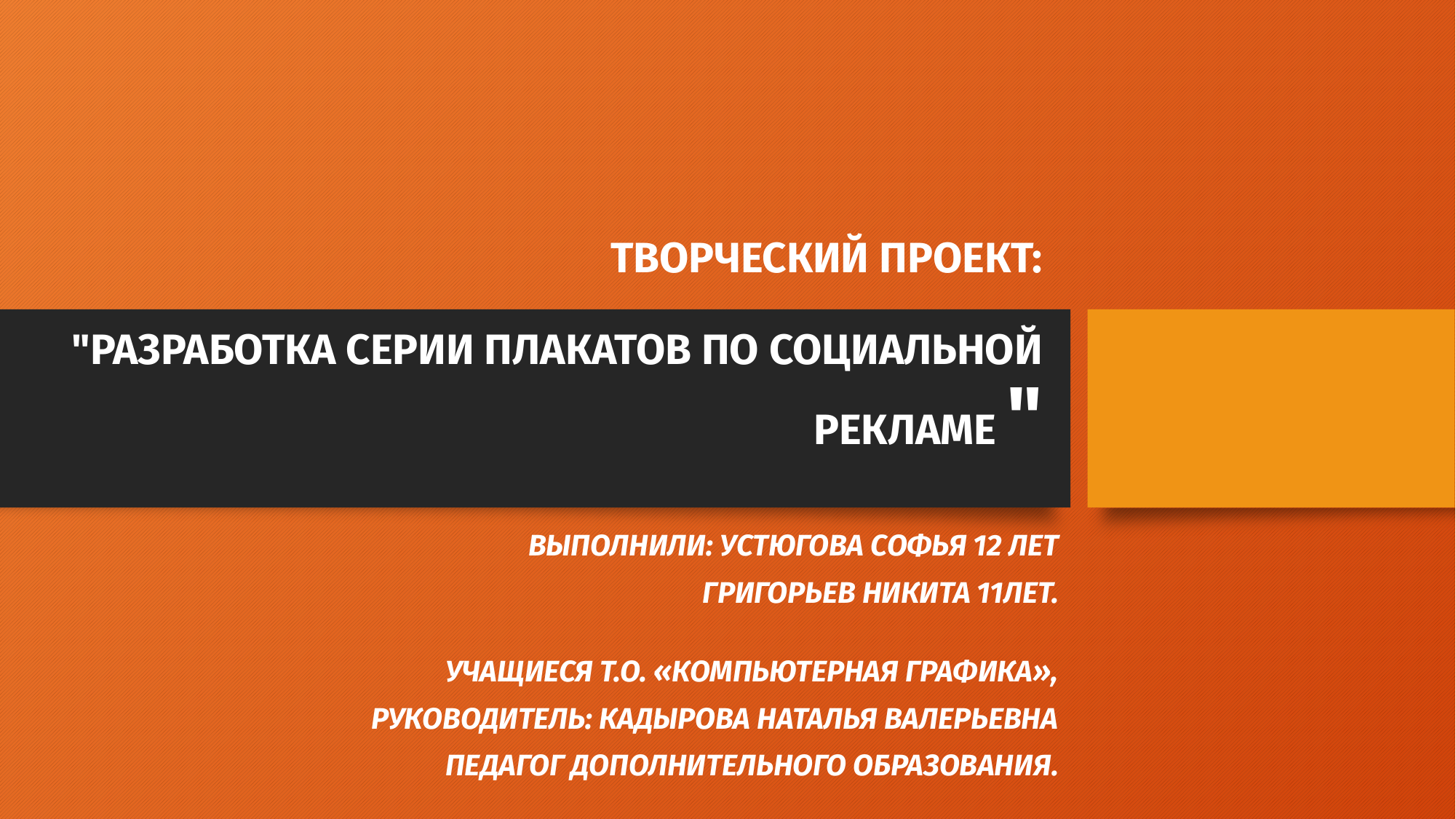

# Творческий проект: "Разработка серии плакатов по социальной рекламе "
Выполнили: Устюгова Софья 12 лет
 Григорьев Никита 11лет.
Учащиеся т.о. «Компьютерная графика»,
Руководитель: Кадырова Наталья Валерьевна
Педагог дополнительного образования.